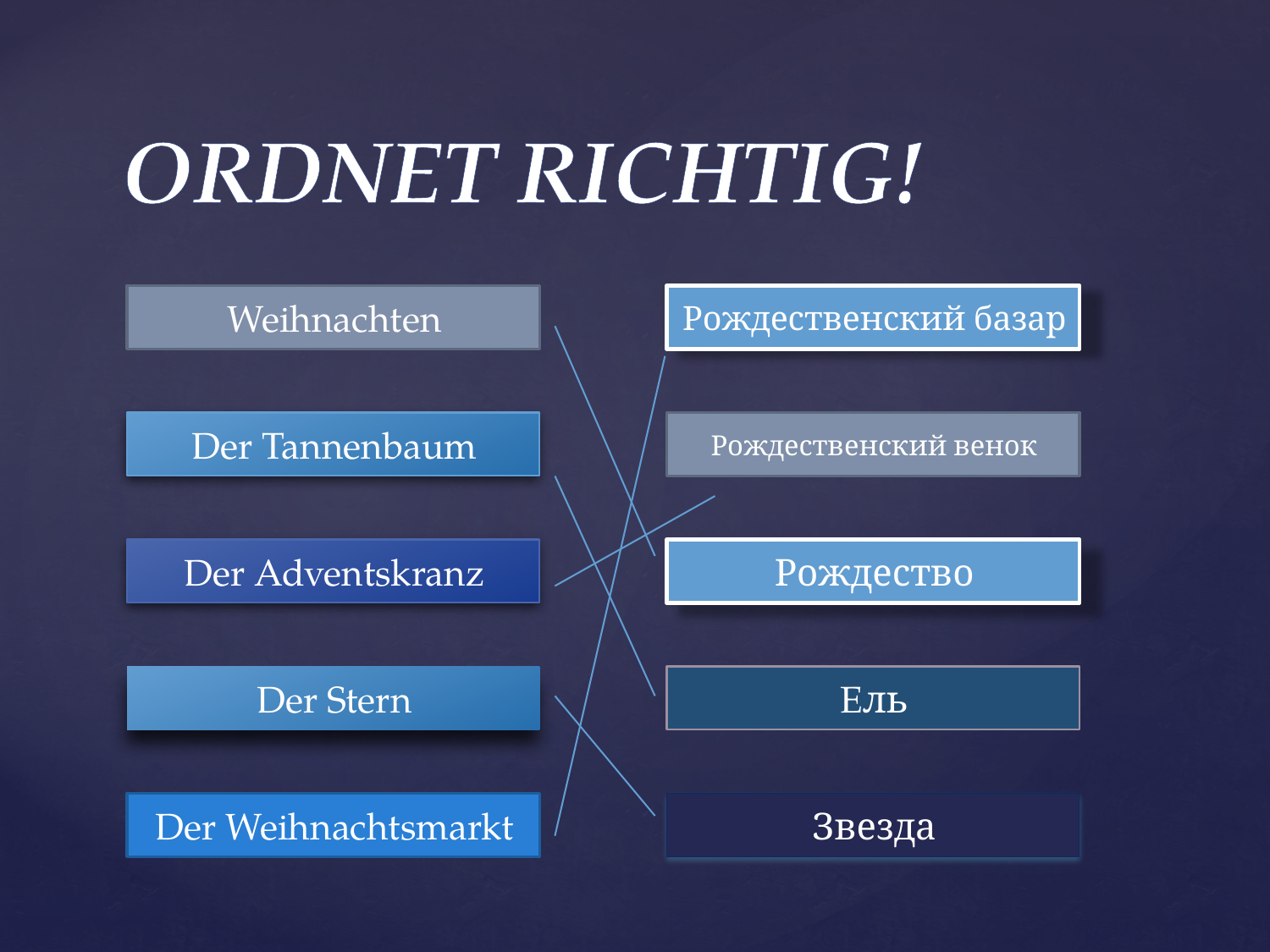

# Ordnet richtig!
Weihnachten
Рождественский базар
Der Tannenbaum
Рождественский венок
Der Adventskranz
Рождество
Der Stern
Eль
Der Weihnachtsmarkt
Звезда